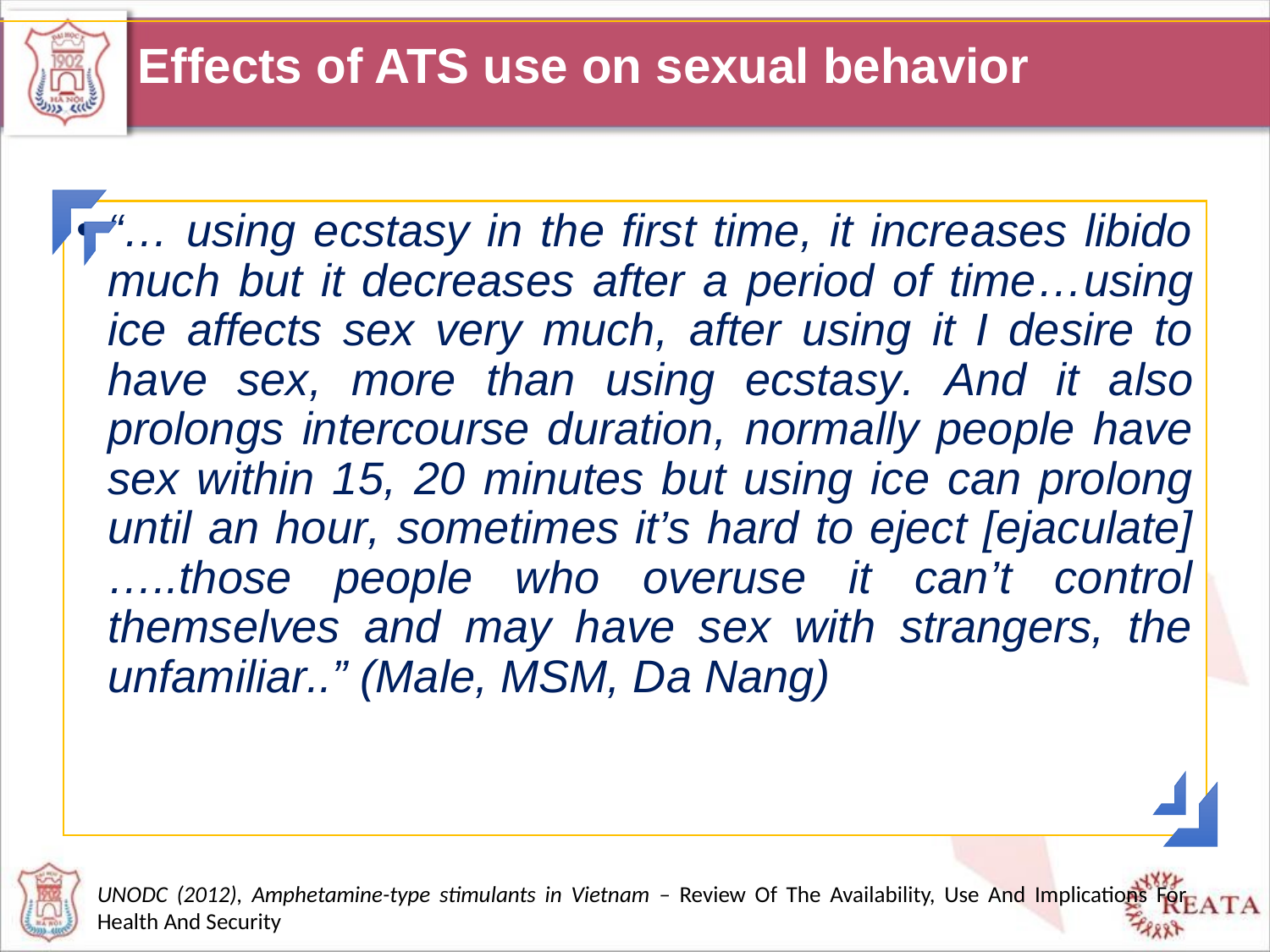

# Effects of ATS use on sexual behavior

“… using ecstasy in the first time, it increases libido much but it decreases after a period of time…using ice affects sex very much, after using it I desire to have sex, more than using ecstasy. And it also prolongs intercourse duration, normally people have sex within 15, 20 minutes but using ice can prolong until an hour, sometimes it’s hard to eject [ejaculate] …..those people who overuse it can’t control themselves and may have sex with strangers, the unfamiliar..” (Male, MSM, Da Nang)

UNODC (2012), Amphetamine-type stimulants in Vietnam – Review Of The Availability, Use And Implications For Health And Security